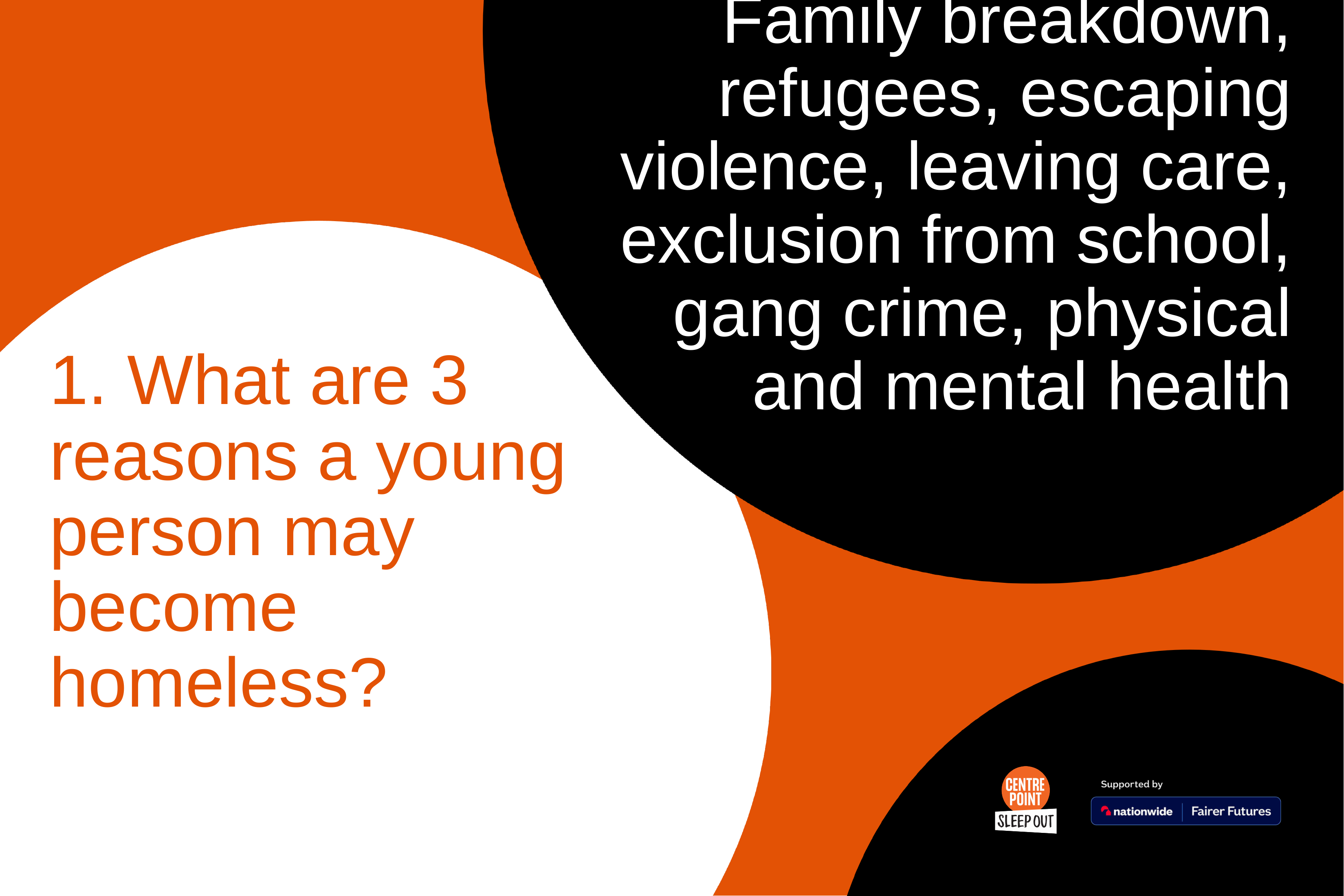

Family breakdown, refugees, escaping violence, leaving care, exclusion from school, gang crime, physical and mental health
# 1. What are 3 reasons a young person may become homeless?